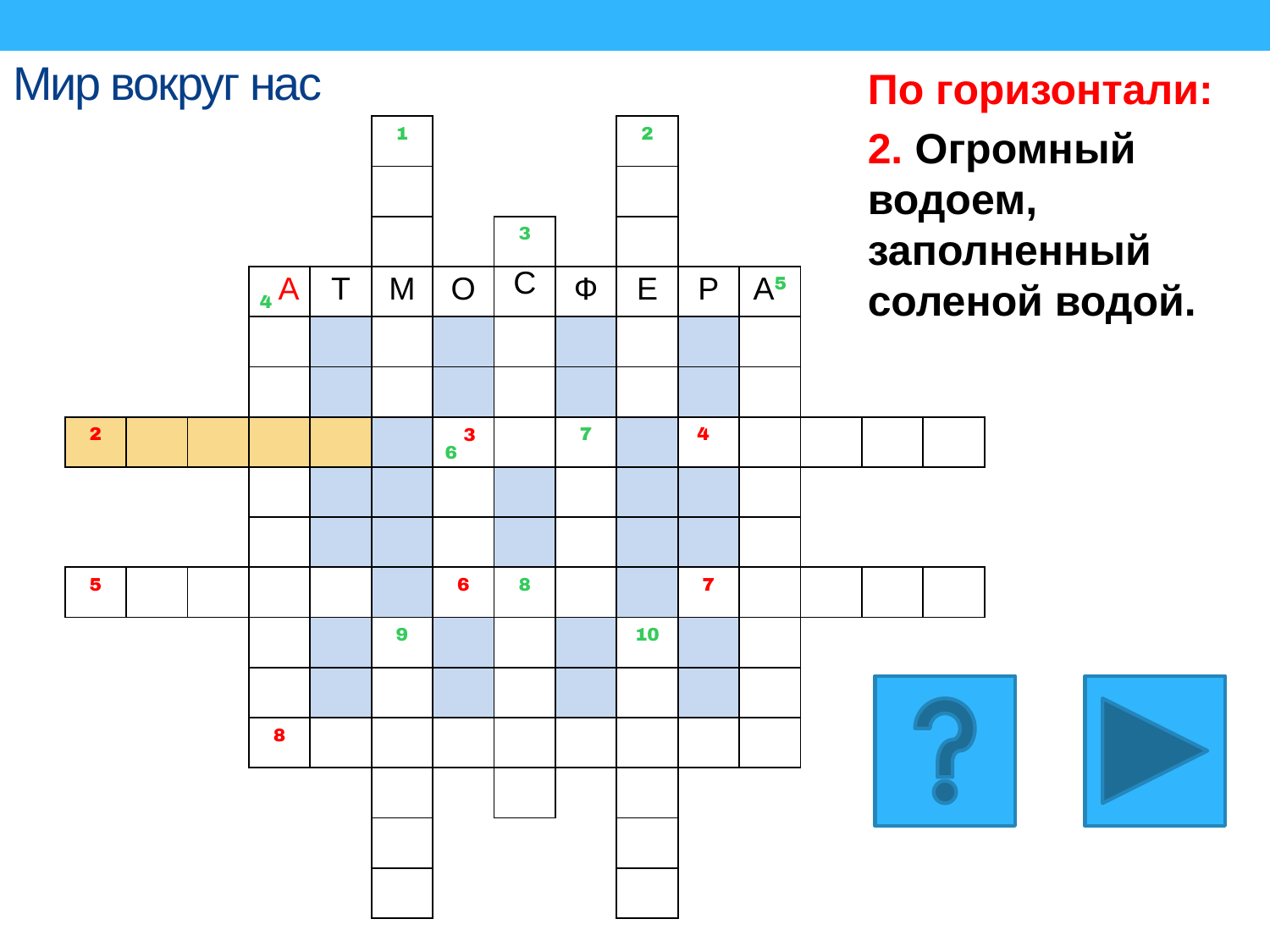

# Мир вокруг нас
По горизонтали:
2. Огромный водоем, заполненный соленой водой.

|  |  |  |  |  | 1 |  |  |  | 2 |  |  |  |  |  |
| --- | --- | --- | --- | --- | --- | --- | --- | --- | --- | --- | --- | --- | --- | --- |
|  |  |  |  |  |  |  |  |  |  |  |  |  |  |  |
|  |  |  |  |  |  |  | 3 |  |  |  |  |  |  |  |
|  |  |  | 4 А | Т | М | О | С | Ф | Е | Р | А5 |  |  |  |
|  |  |  |  |  |  |  |  |  |  |  |  |  |  |  |
|  |  |  |  |  |  |  |  |  |  |  |  |  |  |  |
| 2 |  |  |  |  |  | 6 3 |  | 7 |  | 4 |  |  |  |  |
|  |  |  |  |  |  |  |  |  |  |  |  |  |  |  |
|  |  |  |  |  |  |  |  |  |  |  |  |  |  |  |
| 5 |  |  |  |  |  | 6 | 8 |  |  | 7 |  |  |  |  |
|  |  |  |  |  | 9 |  |  |  | 10 |  |  |  |  |  |
|  |  |  |  |  |  |  |  |  |  |  |  |  |  |  |
|  |  |  | 8 |  |  |  |  |  |  |  |  |  |  |  |
|  |  |  |  |  |  |  |  |  |  |  |  |  |  |  |
|  |  |  |  |  |  |  |  |  |  |  |  |  |  |  |
|  |  |  |  |  |  |  |  |  |  |  |  |  |  |  |